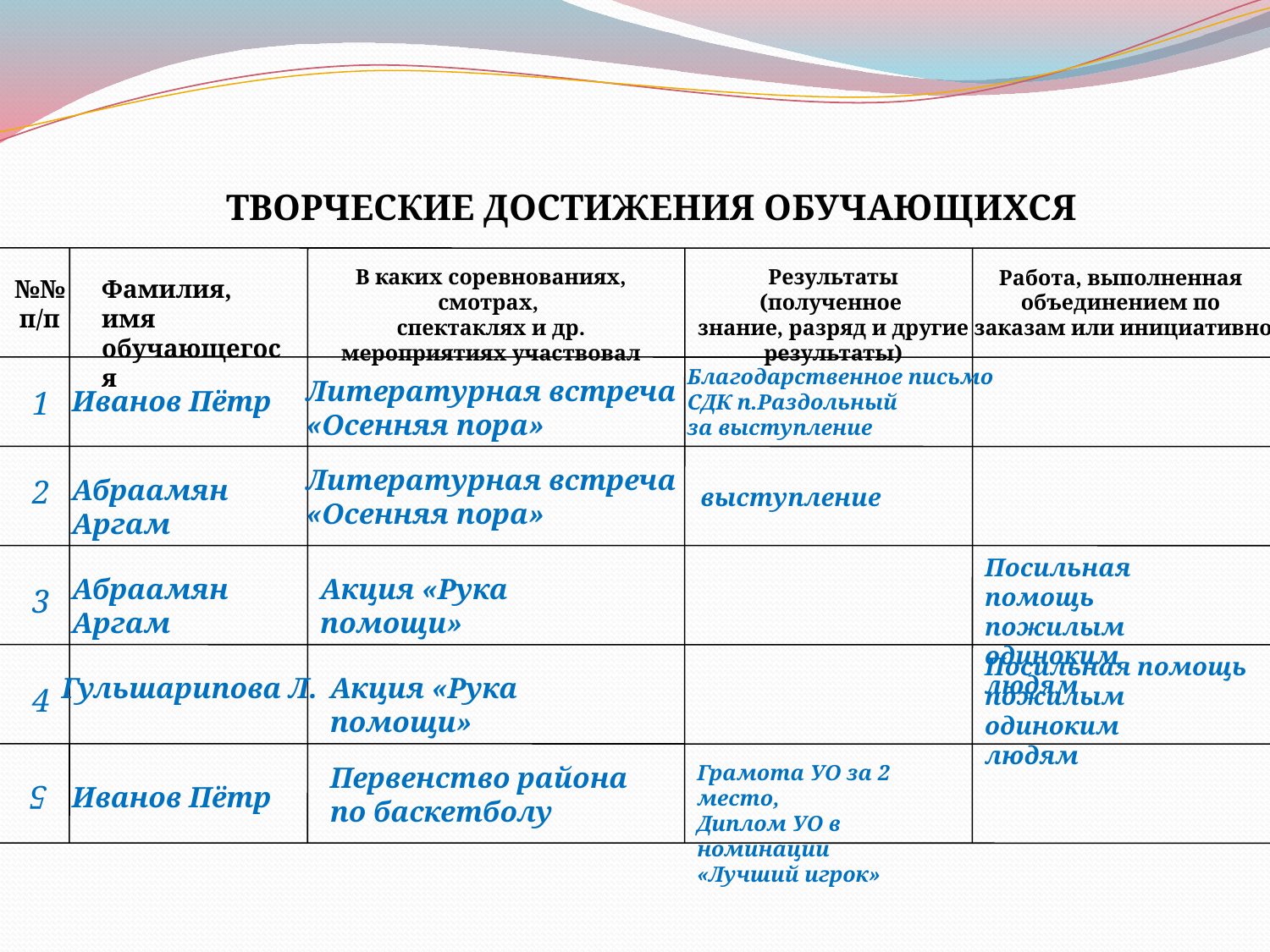

ТВОРЧЕСКИЕ ДОСТИЖЕНИЯ ОБУЧАЮЩИХСЯ
В каких соревнованиях, смотрах,
спектаклях и др.
мероприятиях участвовал
Результаты (полученное
знание, разряд и другие
результаты)
Работа, выполненная
объединением по
заказам или инициативно
№№
п/п
Фамилия, имя
обучающегося
Благодарственное письмо
СДК п.Раздольный
за выступление
Литературная встреча
«Осенняя пора»
1
Иванов Пётр
Литературная встреча
«Осенняя пора»
2
Абраамян Аргам
выступление
Посильная помощь
пожилым одиноким
людям
Абраамян Аргам
Акция «Рука помощи»
3
Посильная помощь
пожилым одиноким
людям
Гульшарипова Л.
Акция «Рука помощи»
4
Первенство района по баскетболу
Грамота УО за 2 место,
Диплом УО в номинации
«Лучший игрок»
5
Иванов Пётр